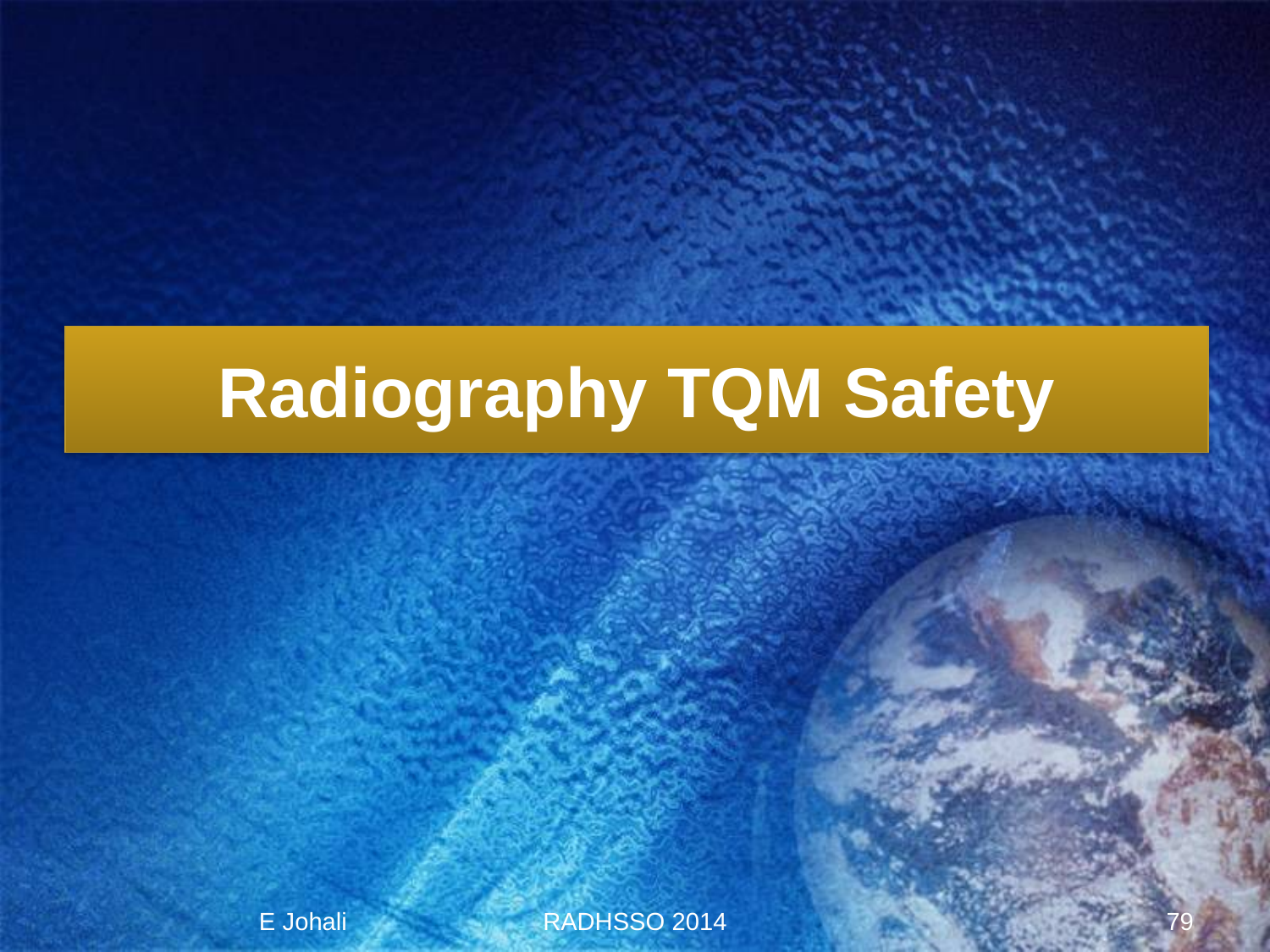

# Radiography TQM Safety
E Johali
RADHSSO 2014
79